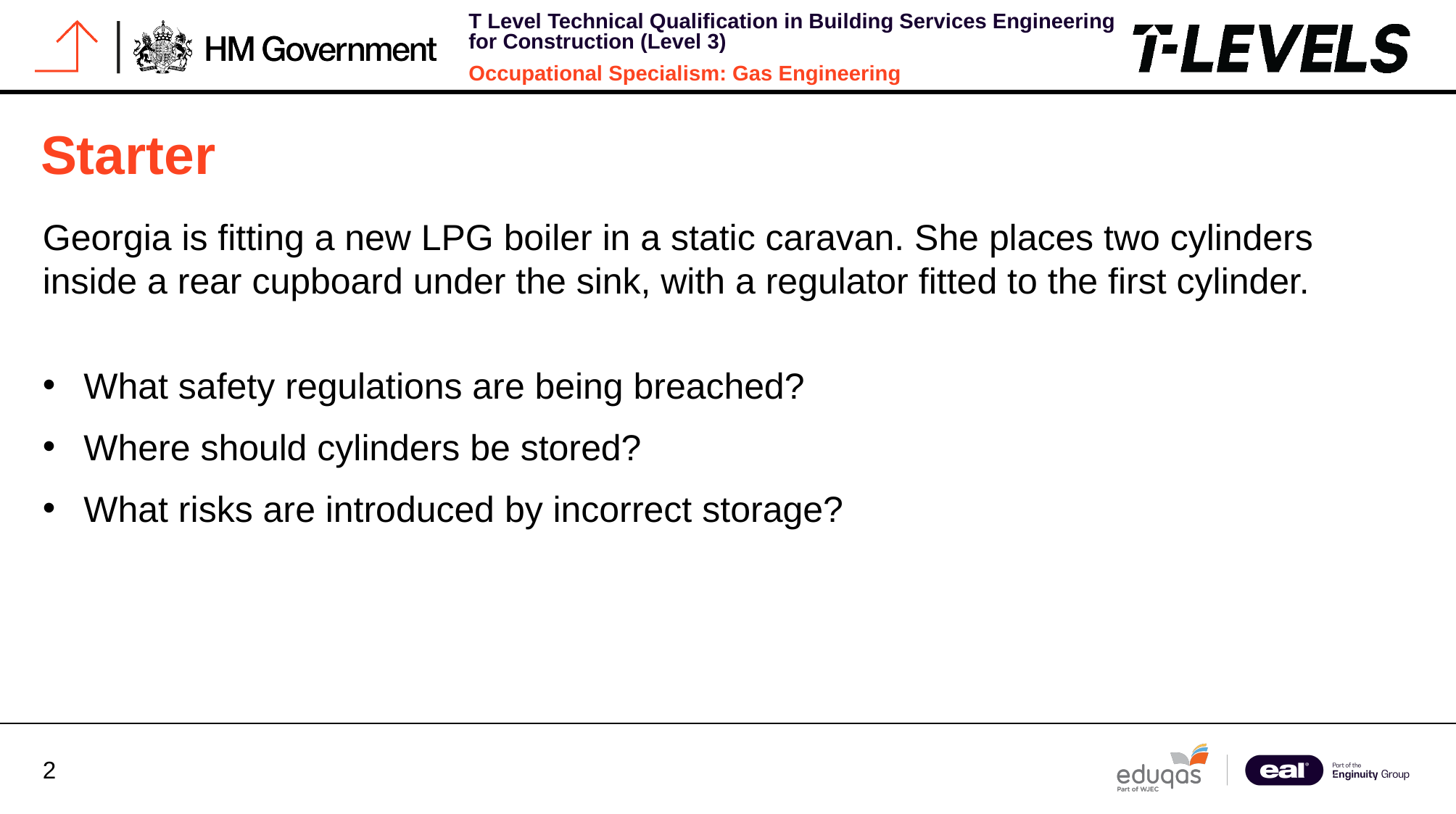

# Starter
Georgia is fitting a new LPG boiler in a static caravan. She places two cylinders inside a rear cupboard under the sink, with a regulator fitted to the first cylinder.
What safety regulations are being breached?
Where should cylinders be stored?
What risks are introduced by incorrect storage?